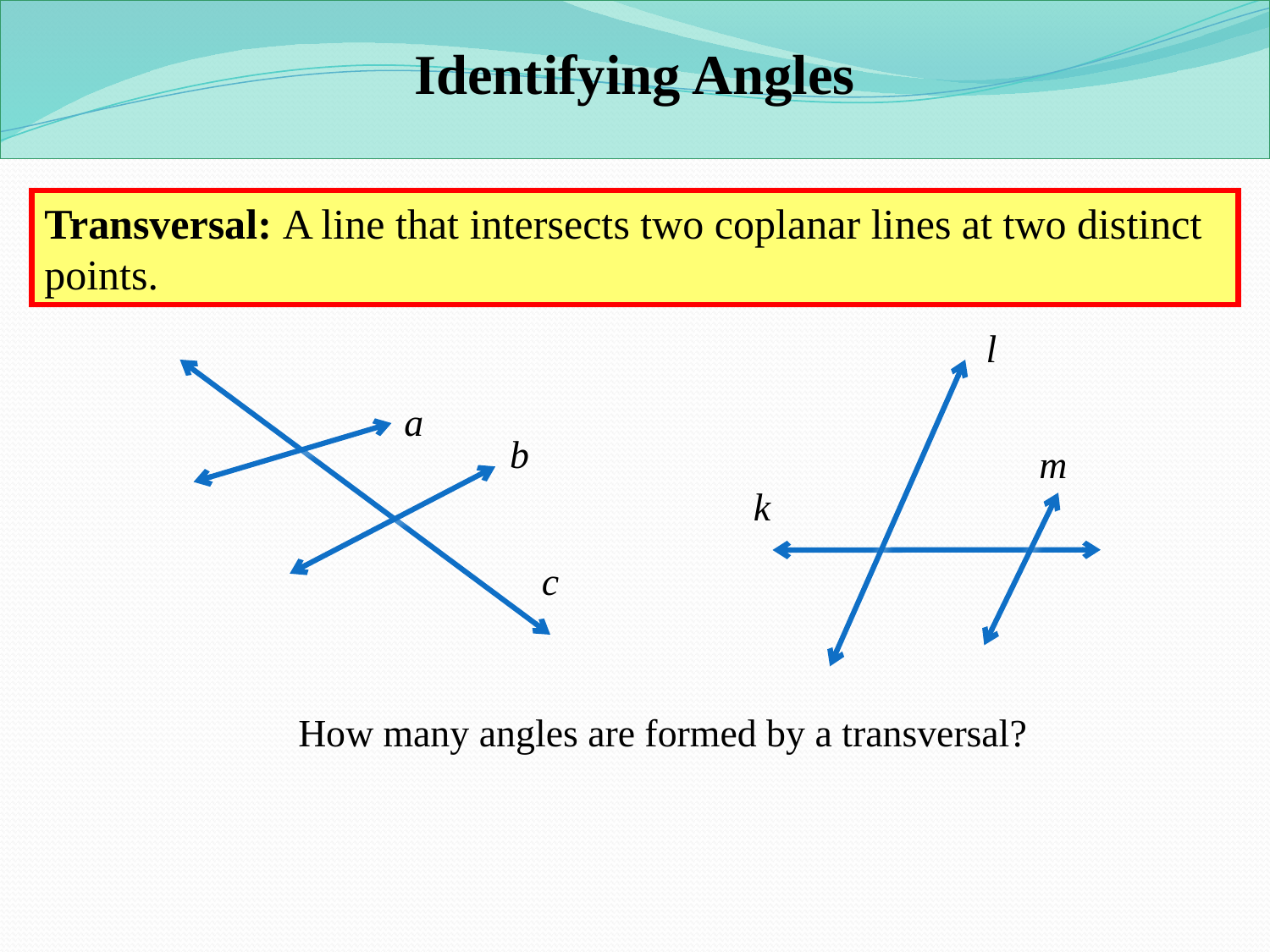

Identifying Angles
Transversal: A line that intersects two coplanar lines at two distinct points.
l
a
b
m
k
c
How many angles are formed by a transversal?